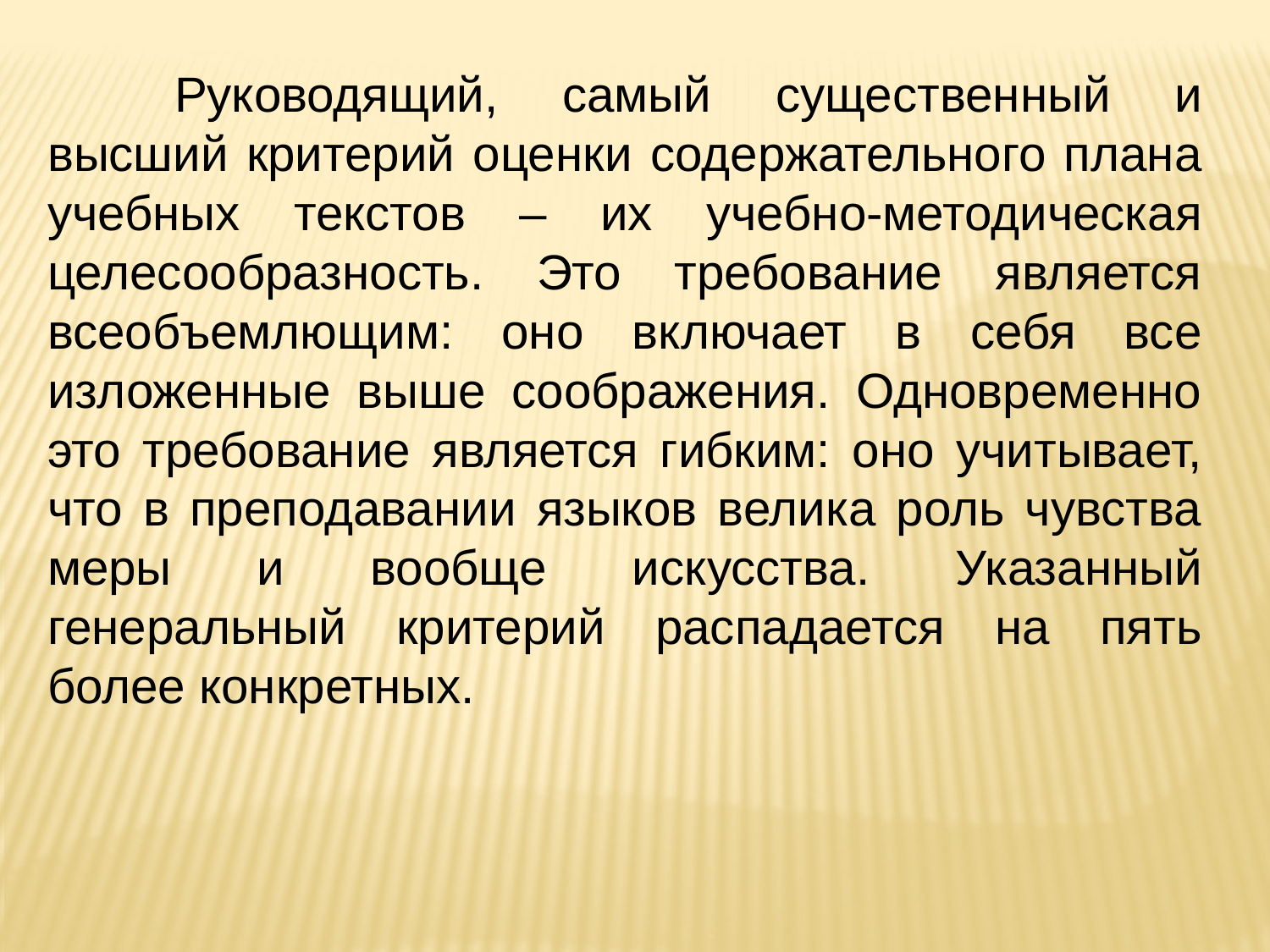

Руководящий, самый существенный и высший критерий оценки содержательного плана учебных текстов – их учебно-методическая целесообразность. Это требование является всеобъемлющим: оно включает в себя все изложенные выше соображения. Одновременно это требование является гибким: оно учитывает, что в преподавании языков велика роль чувства меры и вообще искусства. Указанный генеральный критерий распадается на пять более конкретных.